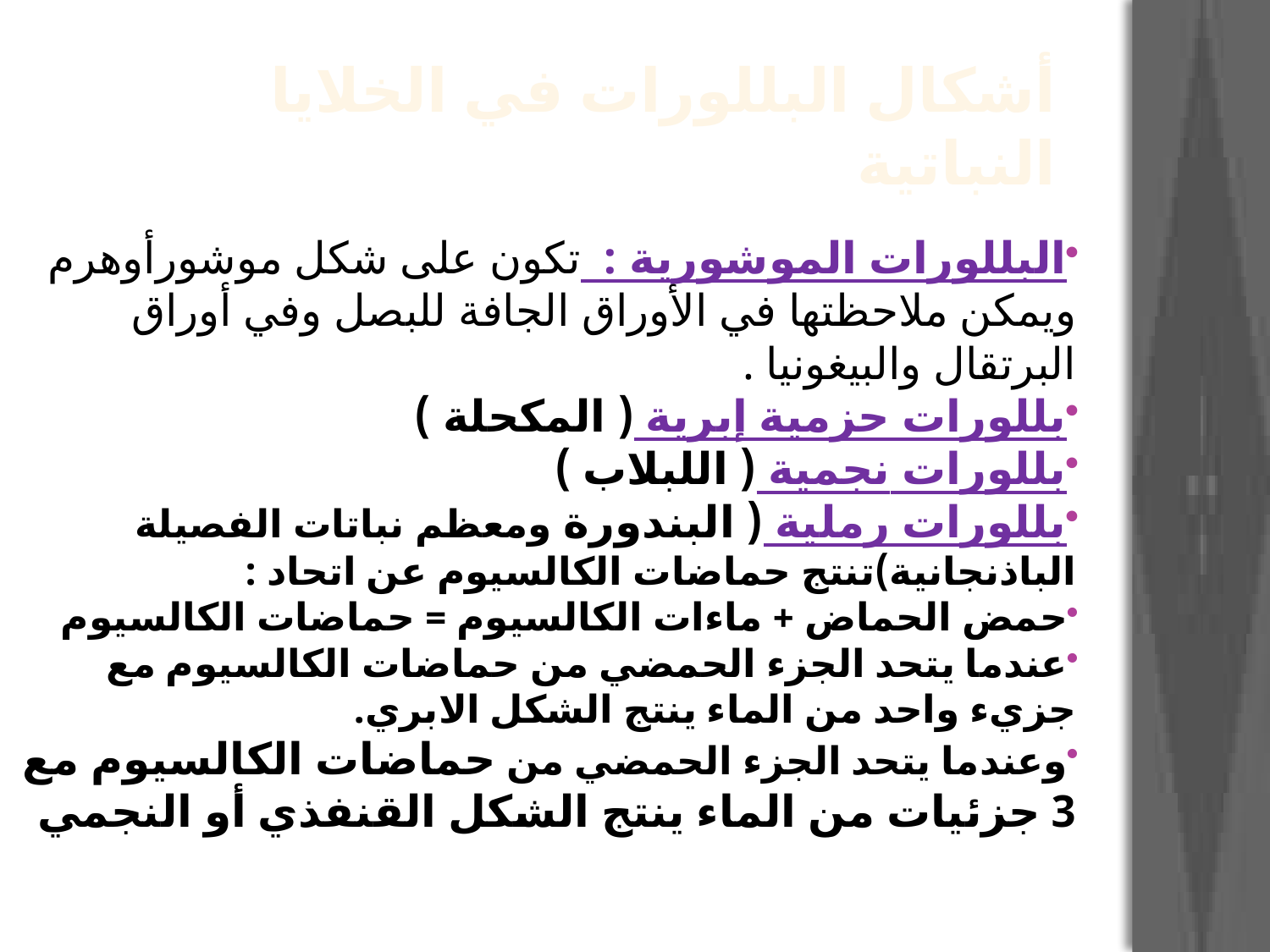

# أشكال البللورات في الخلايا النباتية
البللورات الموشورية :  تكون على شكل موشورأوهرم ويمكن ملاحظتها في الأوراق الجافة للبصل وفي أوراق البرتقال والبيغونيا .
بللورات حزمية إبرية ( المكحلة )
بللورات نجمية ( اللبلاب )
بللورات رملية ( البندورة ومعظم نباتات الفصيلة الباذنجانية)تنتج حماضات الكالسيوم عن اتحاد :
حمض الحماض + ماءات الكالسيوم = حماضات الكالسيوم
عندما يتحد الجزء الحمضي من حماضات الكالسيوم مع جزيء واحد من الماء ينتج الشكل الابري.
وعندما يتحد الجزء الحمضي من حماضات الكالسيوم مع 3 جزئيات من الماء ينتج الشكل القنفذي أو النجمي